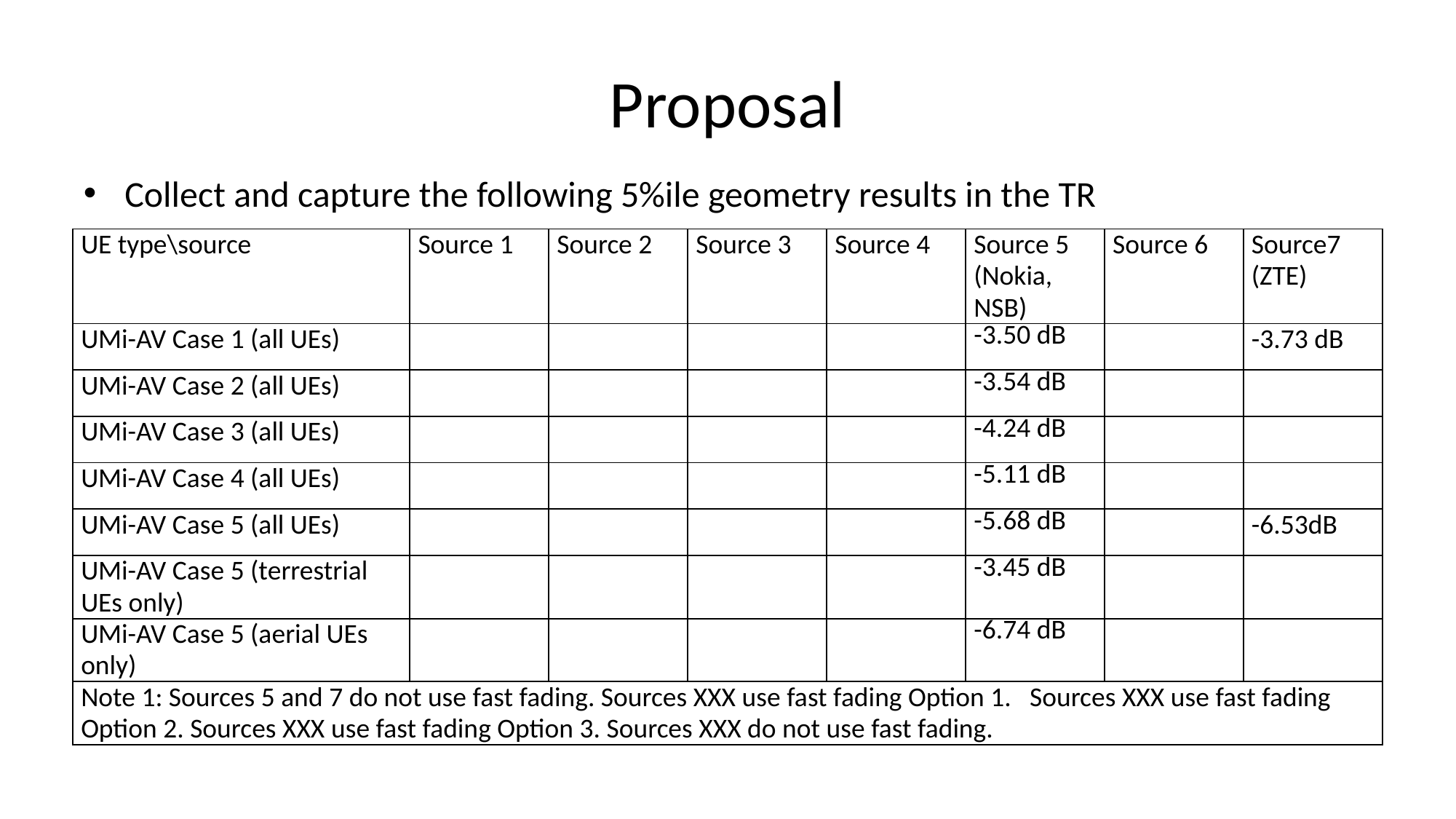

# Proposal
Collect and capture the following 5%ile geometry results in the TR
| UE type\source | Source 1 | Source 2 | Source 3 | Source 4 | Source 5 (Nokia, NSB) | Source 6 | Source7 (ZTE) |
| --- | --- | --- | --- | --- | --- | --- | --- |
| UMi-AV Case 1 (all UEs) |  |  |  |  | -3.50 dB |  | -3.73 dB |
| UMi-AV Case 2 (all UEs) |  |  |  |  | -3.54 dB |  |  |
| UMi-AV Case 3 (all UEs) |  |  |  |  | -4.24 dB |  |  |
| UMi-AV Case 4 (all UEs) |  |  |  |  | -5.11 dB |  |  |
| UMi-AV Case 5 (all UEs) |  |  |  |  | -5.68 dB |  | -6.53dB |
| UMi-AV Case 5 (terrestrial UEs only) |  |  |  |  | -3.45 dB |  |  |
| UMi-AV Case 5 (aerial UEs only) |  |  |  |  | -6.74 dB |  |  |
| Note 1: Sources 5 and 7 do not use fast fading. Sources XXX use fast fading Option 1. Sources XXX use fast fading Option 2. Sources XXX use fast fading Option 3. Sources XXX do not use fast fading. |  |  |  |  |  |  |  |